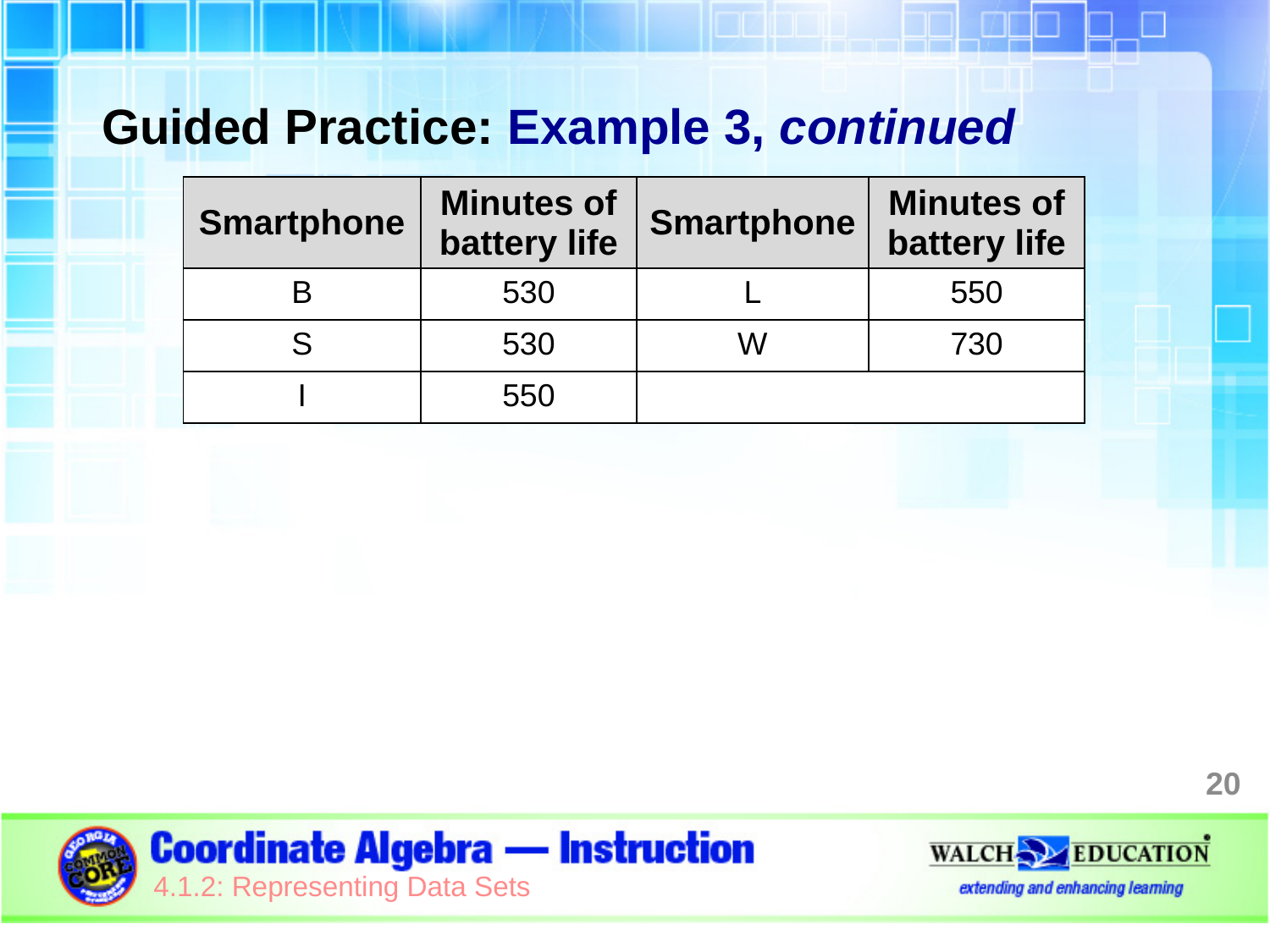

Guided Practice: Example 3, continued

| Smartphone | Minutes of battery life | Smartphone | Minutes of battery life |
| --- | --- | --- | --- |
| B | 530 | L | 550 |
| S | 530 | W | 730 |
| I | 550 |  |  |
20
4.1.2: Representing Data Sets